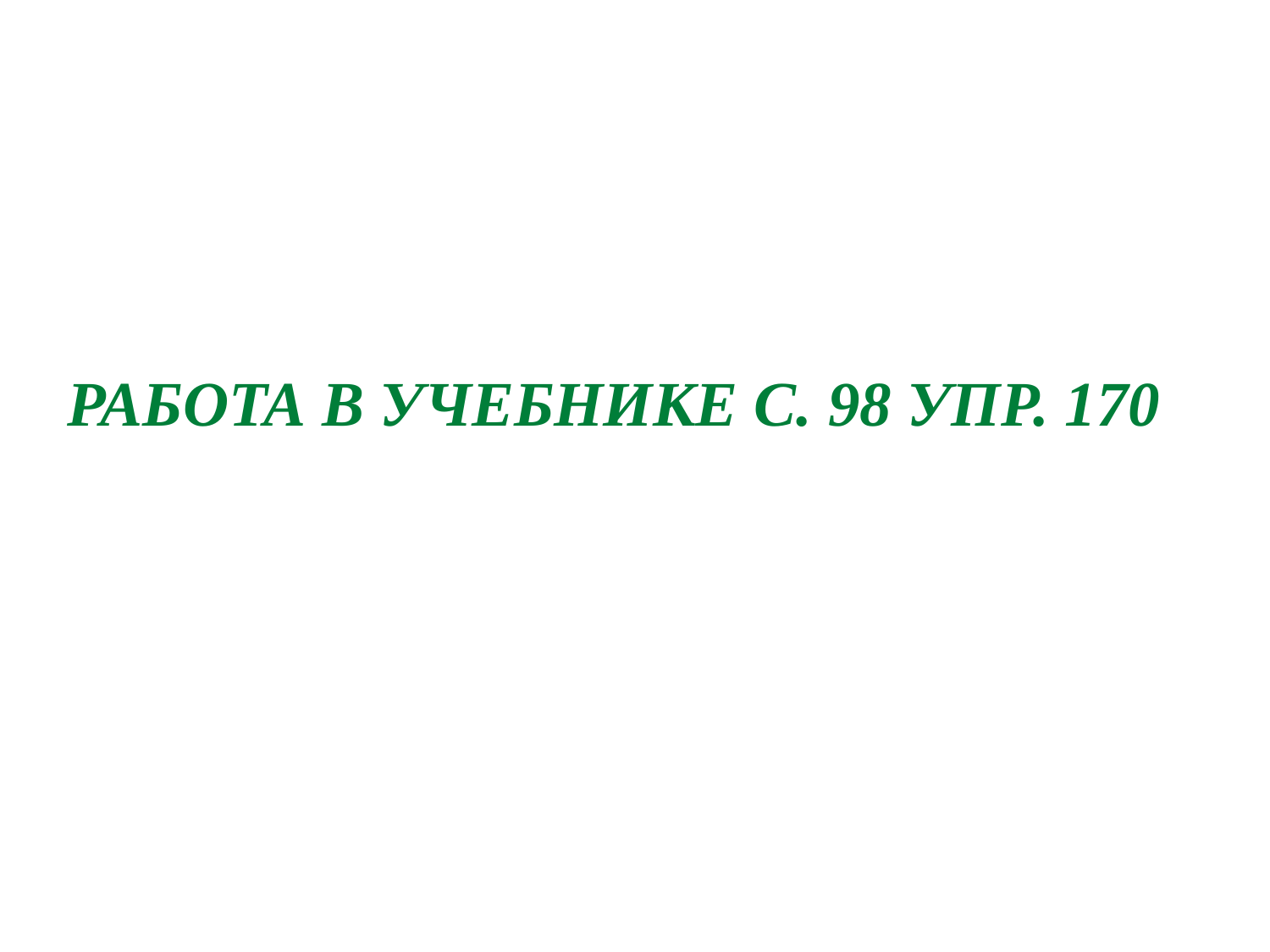

Работа в учебнике с. 98 упр. 170